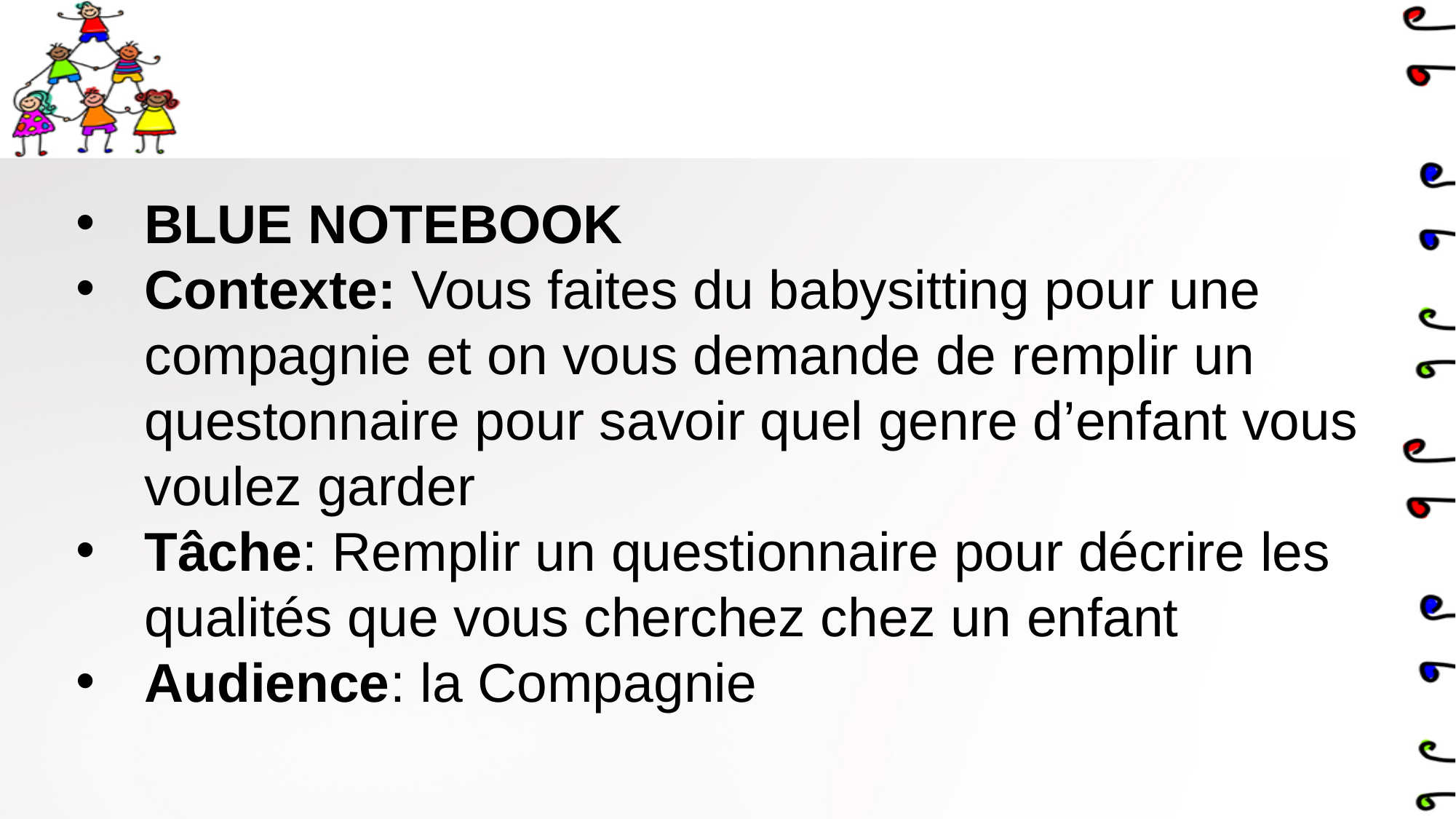

BLUE NOTEBOOK
Contexte: Vous faites du babysitting pour une compagnie et on vous demande de remplir un questonnaire pour savoir quel genre d’enfant vous voulez garder
Tâche: Remplir un questionnaire pour décrire les qualités que vous cherchez chez un enfant
Audience: la Compagnie